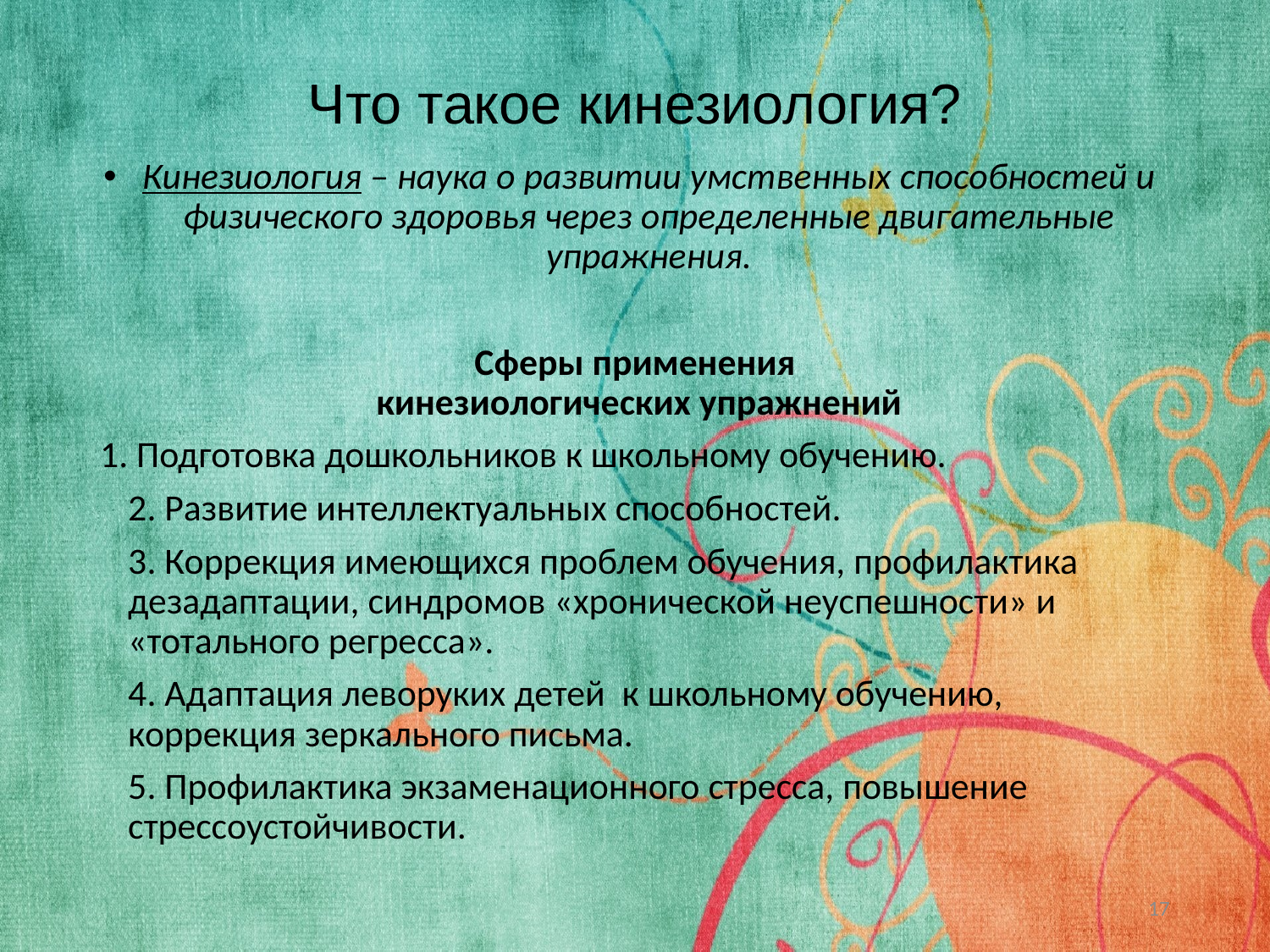

# Что такое кинезиология?
Кинезиология – наука о развитии умственных способностей и физического здоровья через определенные двигательные упражнения.

Сферы применения
 кинезиологических упражнений
1. Подготовка дошкольников к школьному обучению.
	2. Развитие интеллектуальных способностей.
	3. Коррекция имеющихся проблем обучения, профилактика дезадаптации, синдромов «хронической неуспешности» и «тотального регресса».
 	4. Адаптация леворуких детей  к школьному обучению, коррекция зеркального письма.
	5. Профилактика экзаменационного стресса, повышение стрессоустойчивости.

17